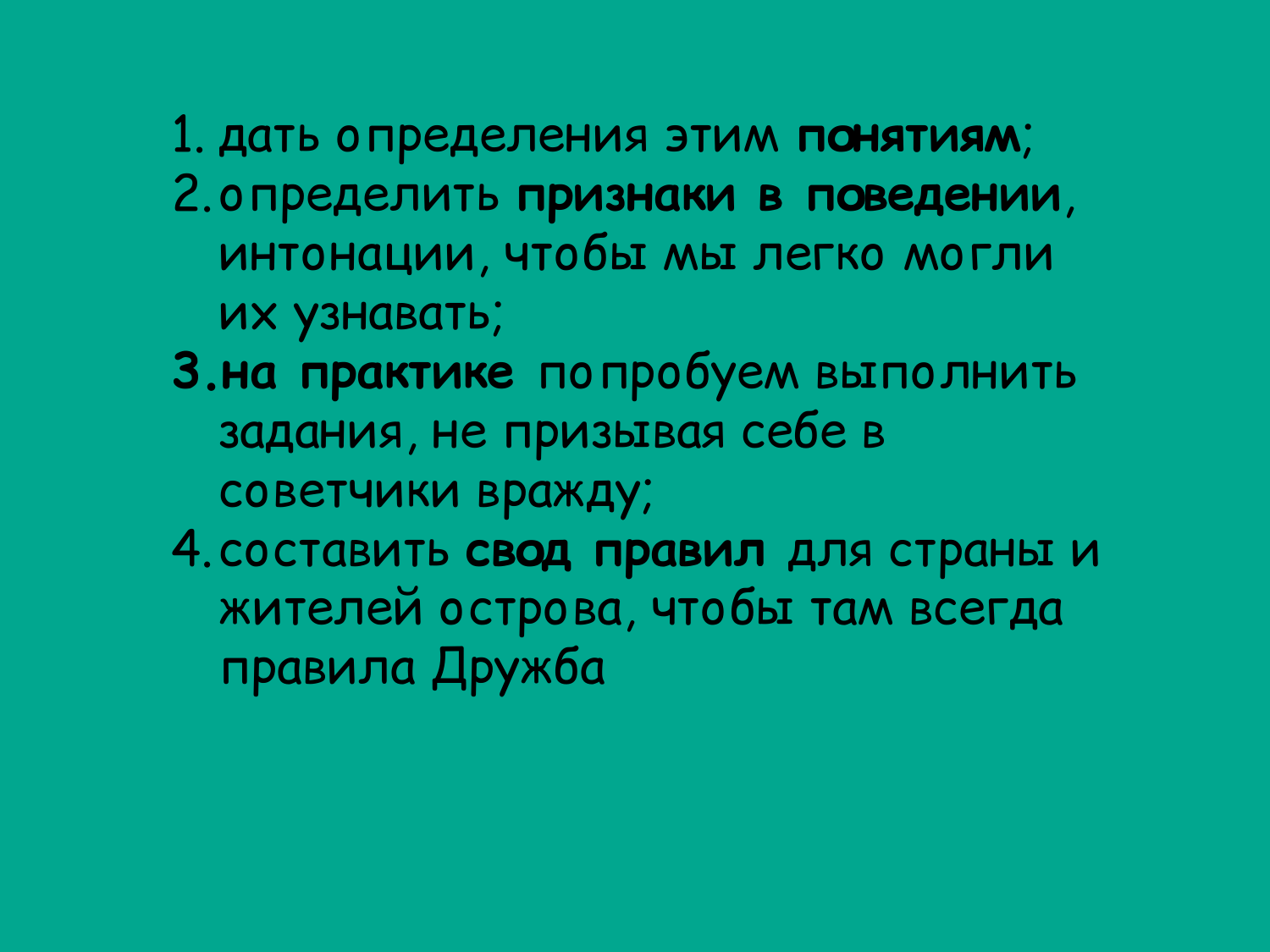

дать определения этим понятиям;
определить признаки в поведении, интонации, чтобы мы легко могли их узнавать;
на практике попробуем выполнить задания, не призывая себе в советчики вражду;
составить свод правил для страны и жителей острова, чтобы там всегда правила Дружба